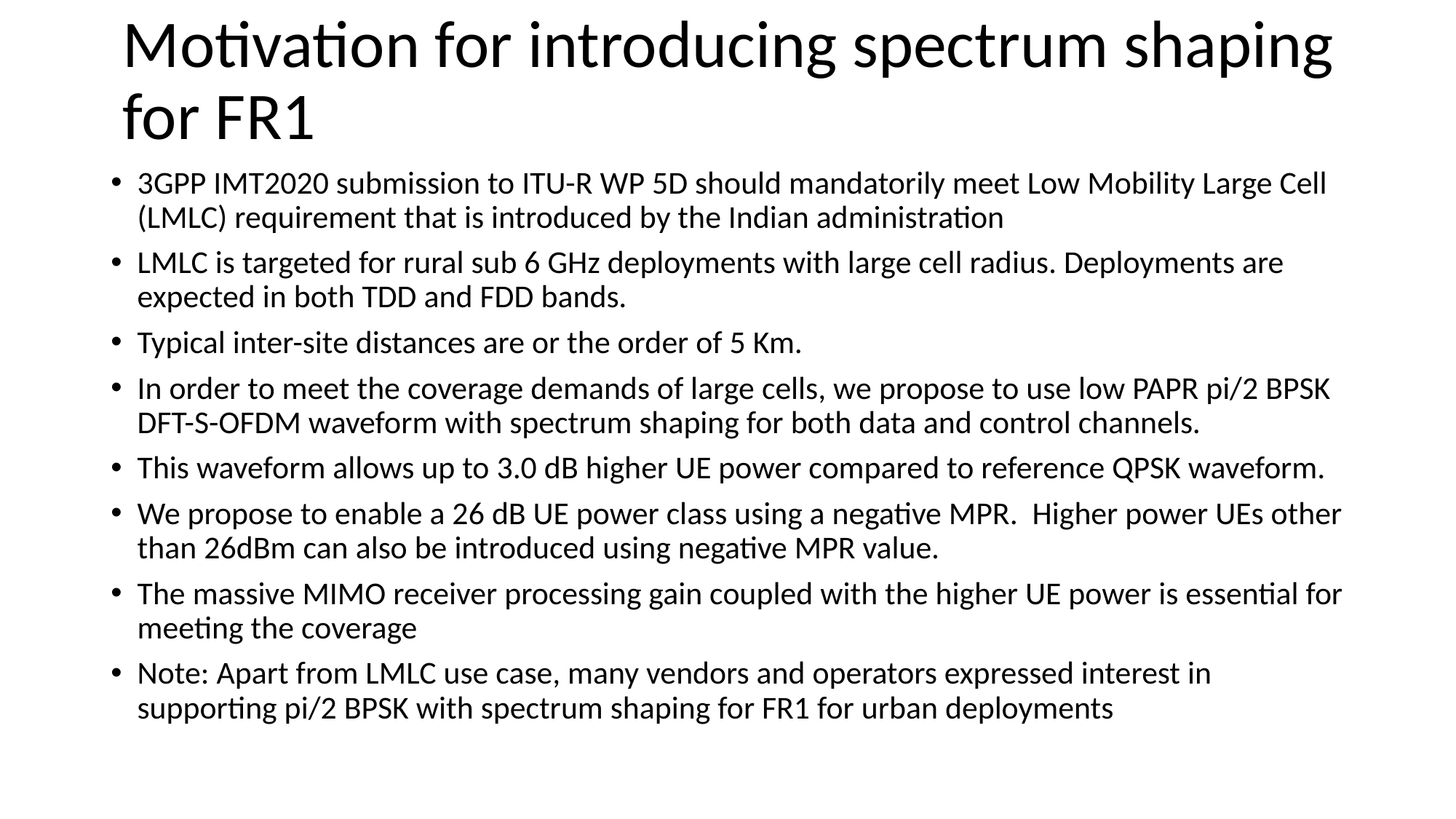

# Motivation for introducing spectrum shaping for FR1
3GPP IMT2020 submission to ITU-R WP 5D should mandatorily meet Low Mobility Large Cell (LMLC) requirement that is introduced by the Indian administration
LMLC is targeted for rural sub 6 GHz deployments with large cell radius. Deployments are expected in both TDD and FDD bands.
Typical inter-site distances are or the order of 5 Km.
In order to meet the coverage demands of large cells, we propose to use low PAPR pi/2 BPSK DFT-S-OFDM waveform with spectrum shaping for both data and control channels.
This waveform allows up to 3.0 dB higher UE power compared to reference QPSK waveform.
We propose to enable a 26 dB UE power class using a negative MPR.  Higher power UEs other than 26dBm can also be introduced using negative MPR value.
The massive MIMO receiver processing gain coupled with the higher UE power is essential for meeting the coverage
Note: Apart from LMLC use case, many vendors and operators expressed interest in supporting pi/2 BPSK with spectrum shaping for FR1 for urban deployments